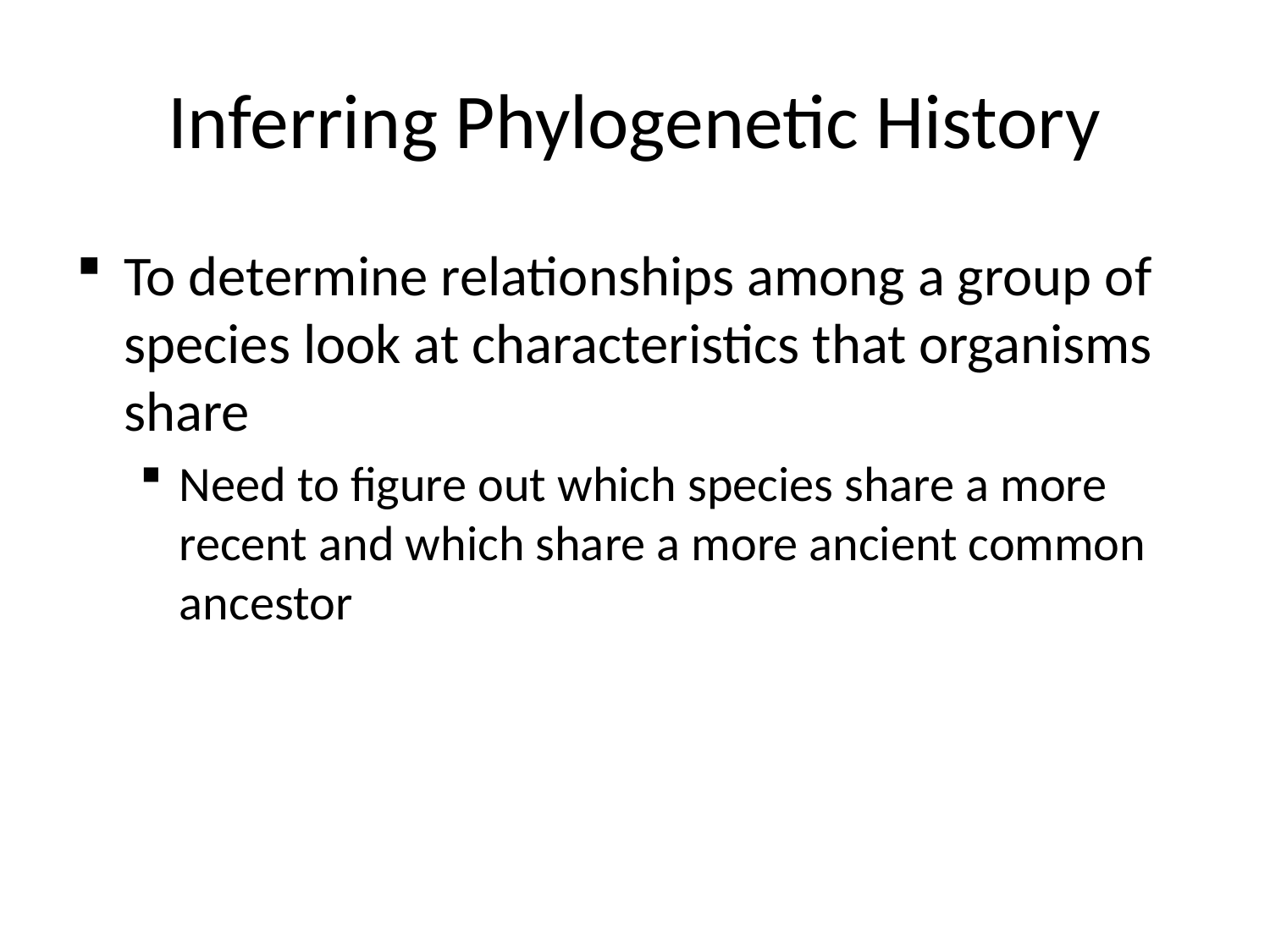

# Inferring Phylogenetic History
To determine relationships among a group of species look at characteristics that organisms share
Need to figure out which species share a more recent and which share a more ancient common ancestor